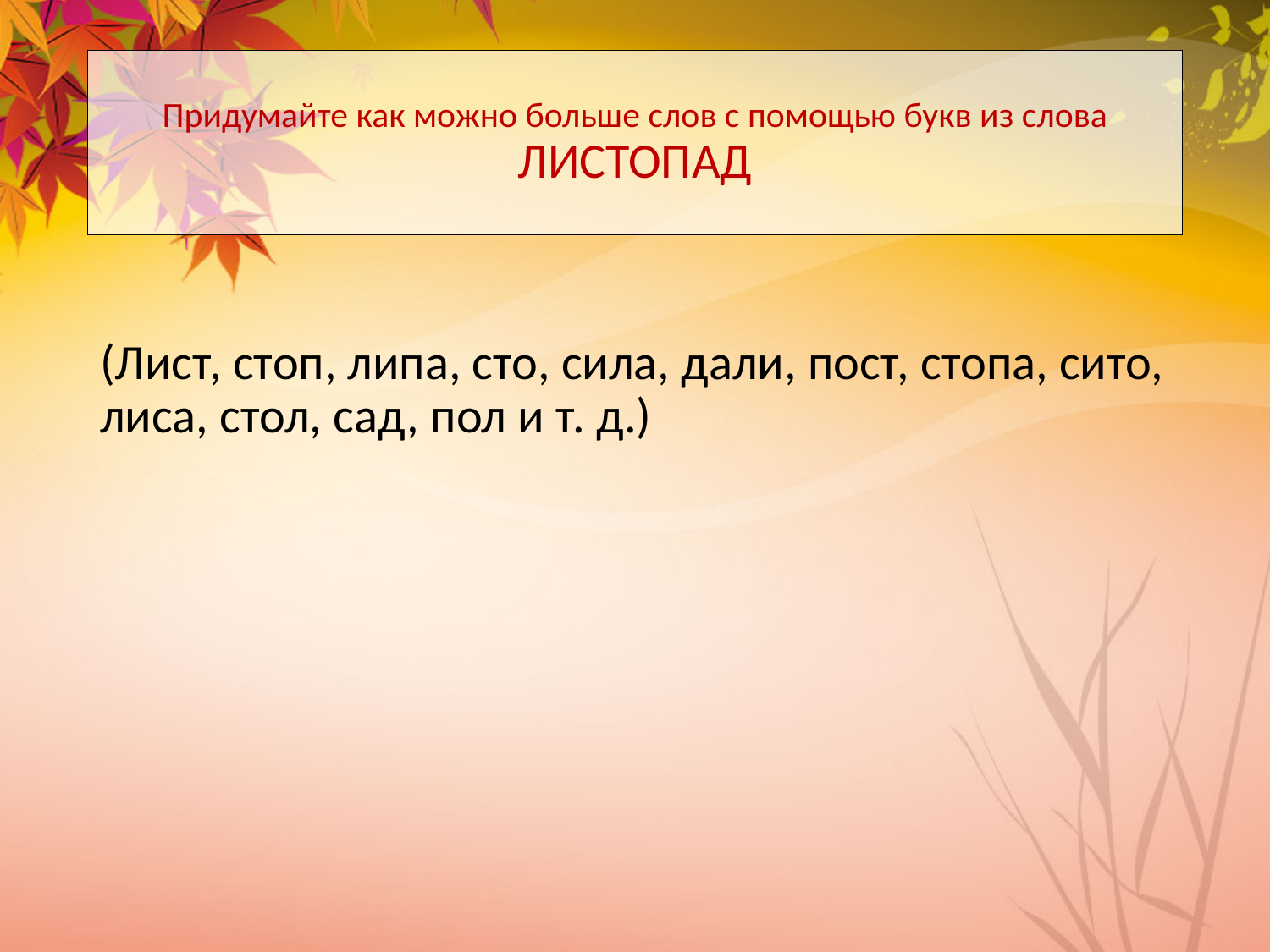

# Придумайте как можно больше слов с помощью букв из слова ЛИСТОПАД

(Лист, стоп, липа, сто, сила, дали, пост, стопа, сито, лиса, стол, сад, пол и т. д.)